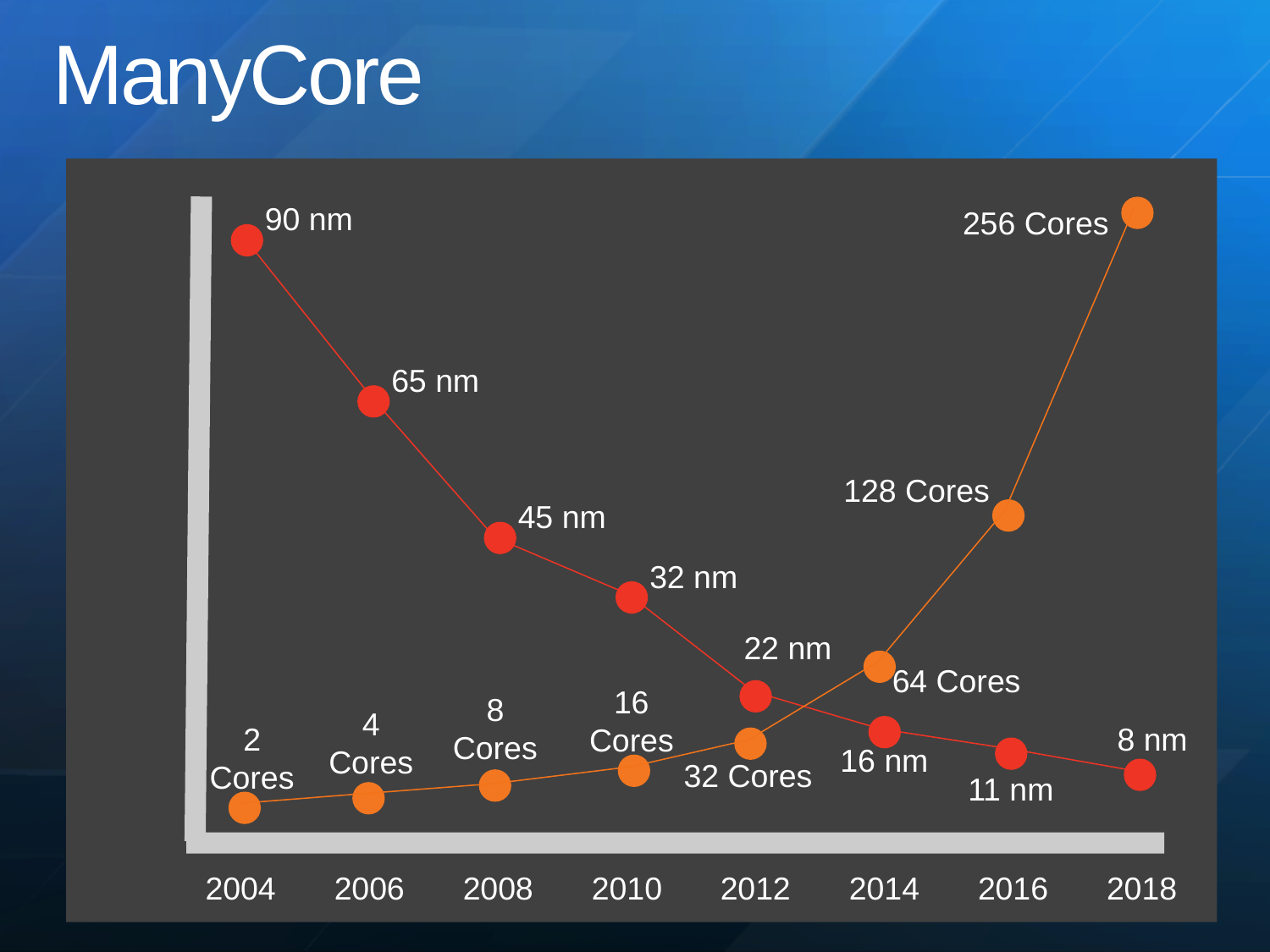

# ManyCore

2004
2006
2008
2010
2012
2014
2016
2018
256 Cores

128 Cores

64 Cores

16
Cores
8
Cores
4
Cores
2
Cores

32 Cores

90 nm

65 nm

45 nm

32 nm

22 nm

8 nm

16 nm

11 nm